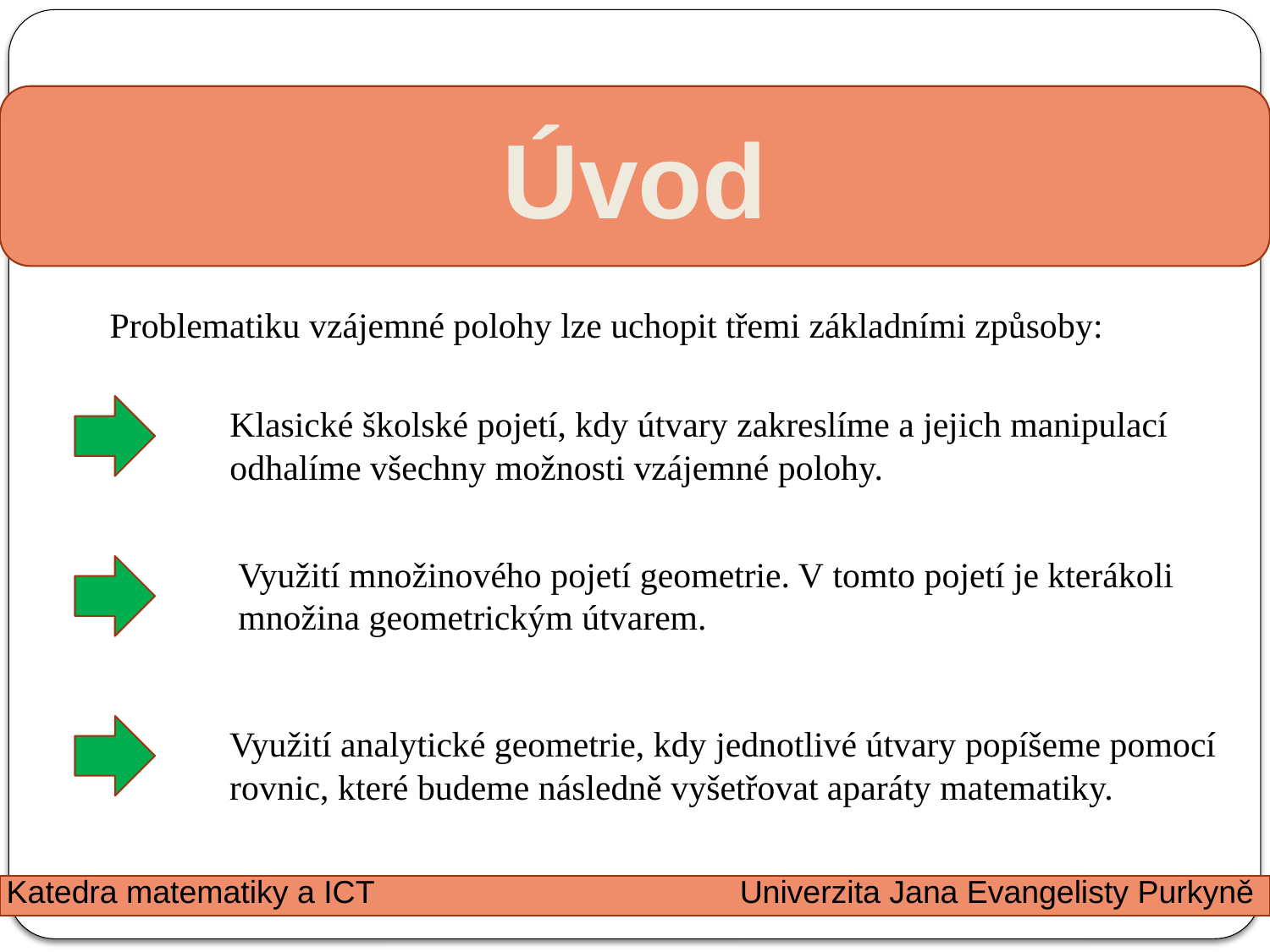

Úvod
Problematiku vzájemné polohy lze uchopit třemi základními způsoby:

Klasické školské pojetí, kdy útvary zakreslíme a jejich manipulací
odhalíme všechny možnosti vzájemné polohy.
Využití množinového pojetí geometrie. V tomto pojetí je kterákoli
množina geometrickým útvarem.

Využití analytické geometrie, kdy jednotlivé útvary popíšeme pomocí
rovnic, které budeme následně vyšetřovat aparáty matematiky.
Katedra matematiky a ICT
Univerzita Jana Evangelisty Purkyně